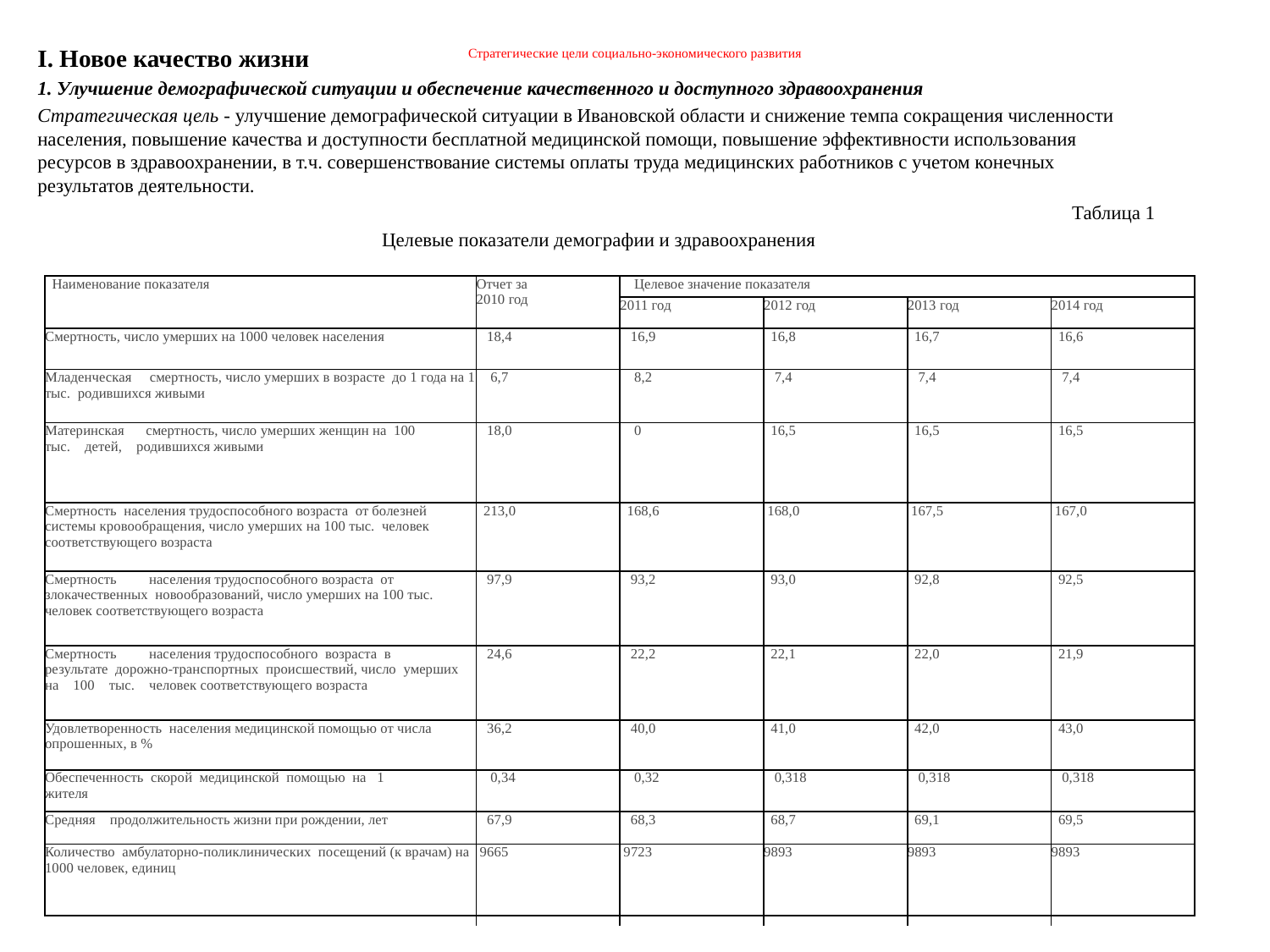

I. Новое качество жизни
1. Улучшение демографической ситуации и обеспечение качественного и доступного здравоохранения
Стратегическая цель - улучшение демографической ситуации в Ивановской области и снижение темпа сокращения численности населения, повышение качества и доступности бесплатной медицинской помощи, повышение эффективности использования ресурсов в здравоохранении, в т.ч. совершенствование системы оплаты труда медицинских работников с учетом конечных результатов деятельности.
Таблица 1
 Целевые показатели демографии и здравоохранения
# Стратегические цели социально-экономического развития

| Наименование показателя | Отчет за 2010 год | Целевое значение показателя |  |  |  |
| --- | --- | --- | --- | --- | --- |
|  |  | 2011 год | 2012 год | 2013 год | 2014 год |
| Смертность, число умерших на 1000 человек населения | 18,4 | 16,9 | 16,8 | 16,7 | 16,6 |
| Младенческая     смертность, число умерших в возрасте  до 1 года на 1 тыс.  родившихся живыми | 6,7 | 8,2 | 7,4 | 7,4 | 7,4 |
| Материнская      смертность, число умерших женщин на  100 тыс.    детей,    родившихся живыми | 18,0 | 0 | 16,5 | 16,5 | 16,5 |
| Смертность  населения трудоспособного возраста  от болезней  системы кровообращения, число умерших на 100 тыс.  человек соответствующего возраста | 213,0 | 168,6 | 168,0 | 167,5 | 167,0 |
| Смертность         населения трудоспособного возраста  от злокачественных  новообразований, число умерших на 100 тыс.  человек соответствующего возраста | 97,9 | 93,2 | 93,0 | 92,8 | 92,5 |
| Смертность         населения трудоспособного  возраста  в результате  дорожно-транспортных  происшествий, число  умерших на    100    тыс.    человек соответствующего возраста | 24,6 | 22,2 | 22,1 | 22,0 | 21,9 |
| Удовлетворенность  населения медицинской помощью от числа опрошенных, в % | 36,2 | 40,0 | 41,0 | 42,0 | 43,0 |
| Обеспеченность  скорой медицинской  помощью  на   1 жителя | 0,34 | 0,32 | 0,318 | 0,318 | 0,318 |
| Средняя    продолжительность жизни при рождении, лет | 67,9 | 68,3 | 68,7 | 69,1 | 69,5 |
| Количество  амбулаторно-поликлинических  посещений (к врачам) на 1000 человек, единиц | 9665 | 9723 | 9893 | 9893 | 9893 |
|  |
| --- |